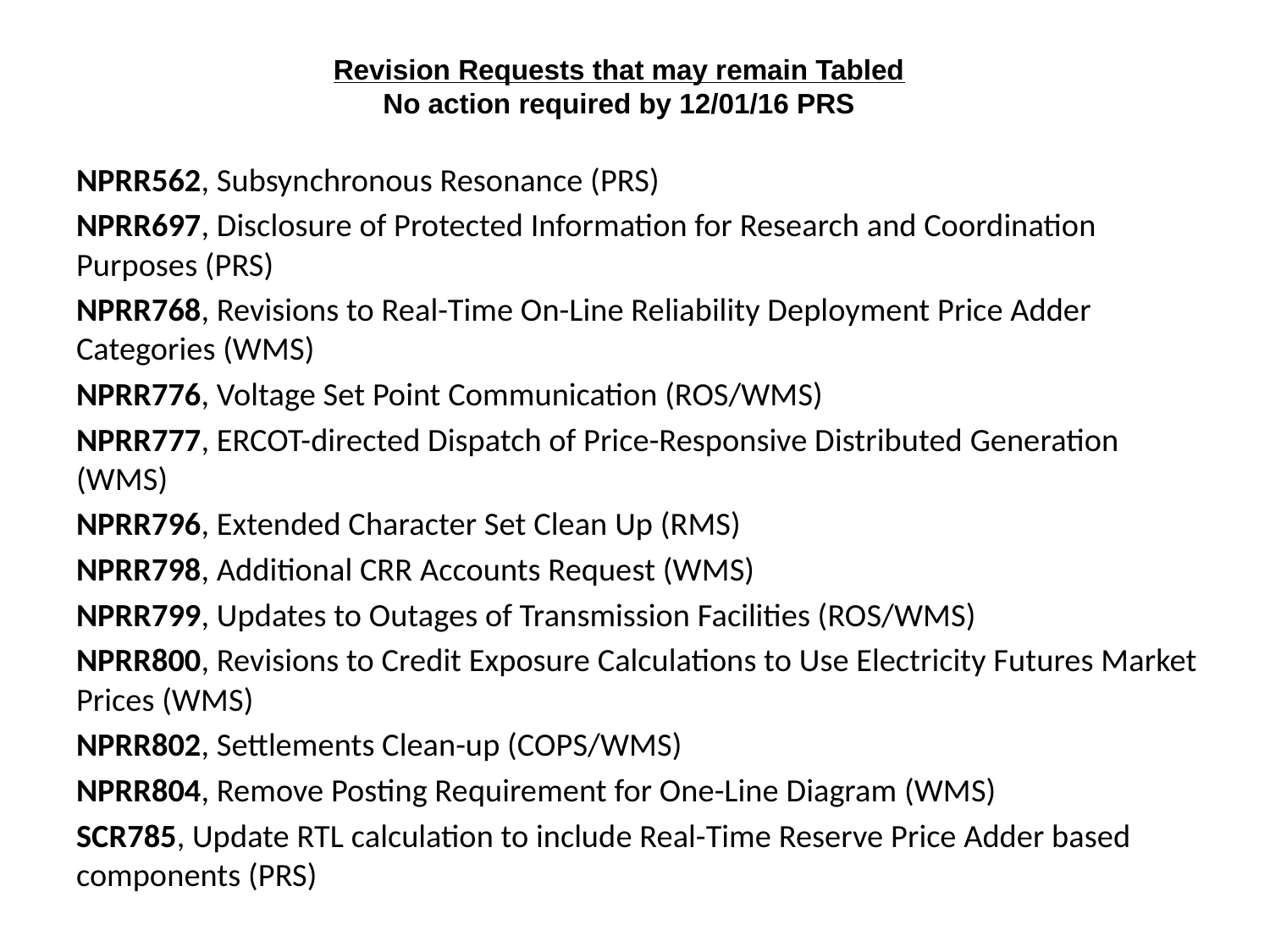

# Revision Requests that may remain Tabled No action required by 12/01/16 PRS

NPRR562, Subsynchronous Resonance (PRS)
NPRR697, Disclosure of Protected Information for Research and Coordination Purposes (PRS)
NPRR768, Revisions to Real-Time On-Line Reliability Deployment Price Adder Categories (WMS)
NPRR776, Voltage Set Point Communication (ROS/WMS)
NPRR777, ERCOT-directed Dispatch of Price-Responsive Distributed Generation (WMS)
NPRR796, Extended Character Set Clean Up (RMS)
NPRR798, Additional CRR Accounts Request (WMS)
NPRR799, Updates to Outages of Transmission Facilities (ROS/WMS)
NPRR800, Revisions to Credit Exposure Calculations to Use Electricity Futures Market Prices (WMS)
NPRR802, Settlements Clean-up (COPS/WMS)
NPRR804, Remove Posting Requirement for One-Line Diagram (WMS)
SCR785, Update RTL calculation to include Real-Time Reserve Price Adder based components (PRS)